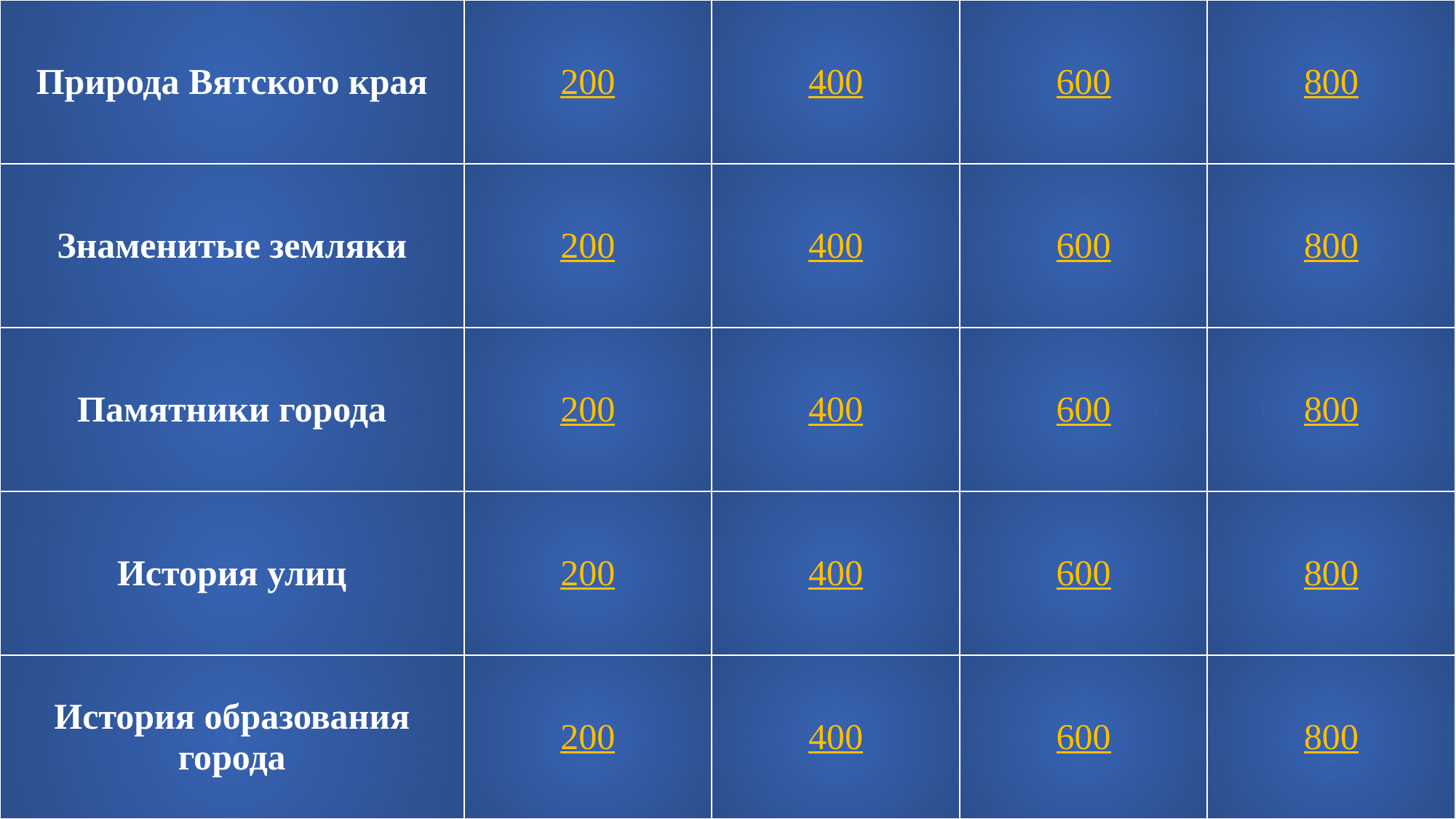

| Природа Вятского края | 200 | 400 | 600 | 800 |
| --- | --- | --- | --- | --- |
| Знаменитые земляки | 200 | 400 | 600 | 800 |
| Памятники города | 200 | 400 | 600 | 800 |
| История улиц | 200 | 400 | 600 | 800 |
| История образования города | 200 | 400 | 600 | 800 |